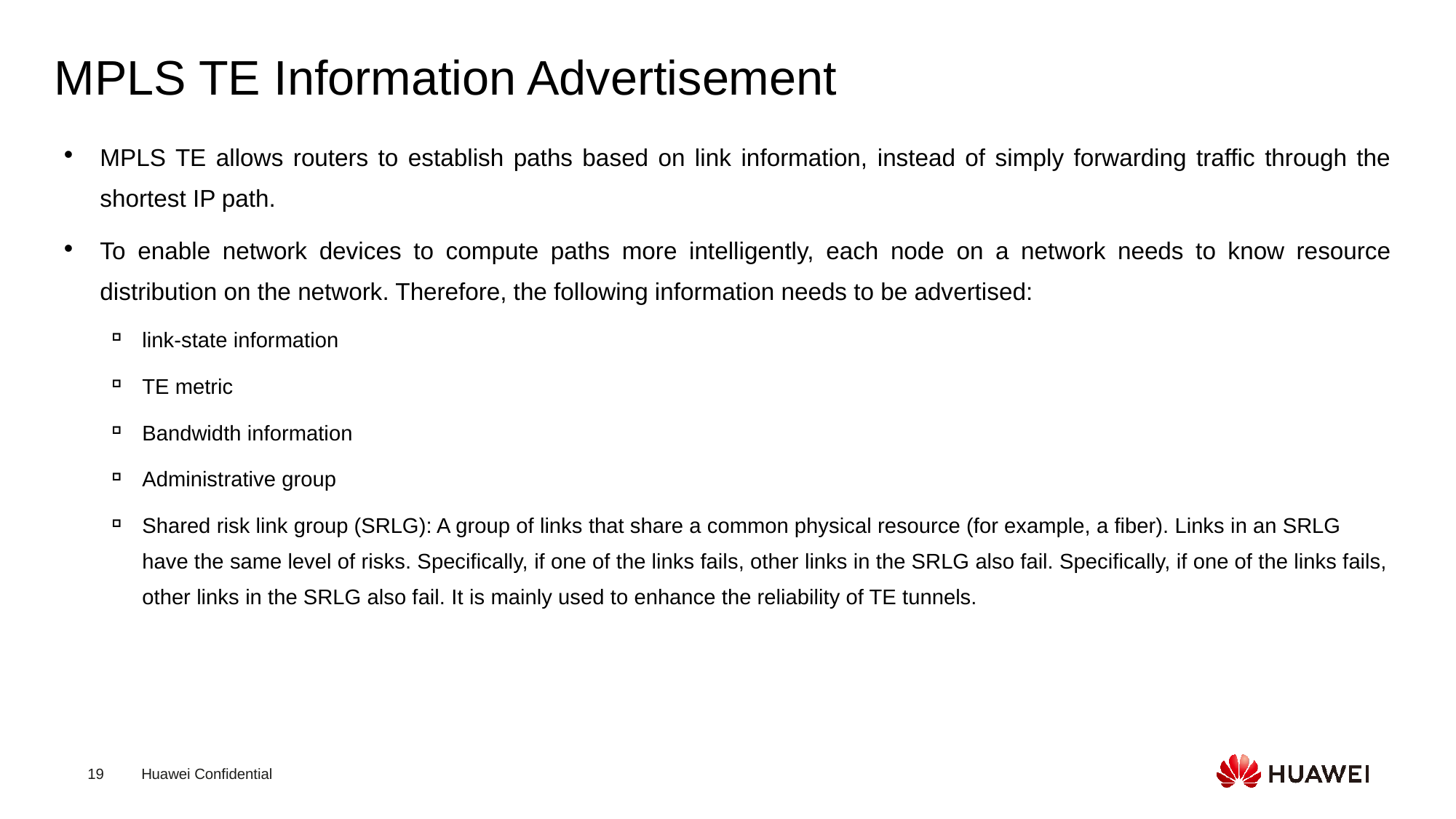

# MPLS TE Information Advertisement
MPLS TE allows routers to establish paths based on link information, instead of simply forwarding traffic through the shortest IP path.
To enable network devices to compute paths more intelligently, each node on a network needs to know resource distribution on the network. Therefore, the following information needs to be advertised:
link-state information
TE metric
Bandwidth information
Administrative group
Shared risk link group (SRLG): A group of links that share a common physical resource (for example, a fiber). Links in an SRLG have the same level of risks. Specifically, if one of the links fails, other links in the SRLG also fail. Specifically, if one of the links fails, other links in the SRLG also fail. It is mainly used to enhance the reliability of TE tunnels.